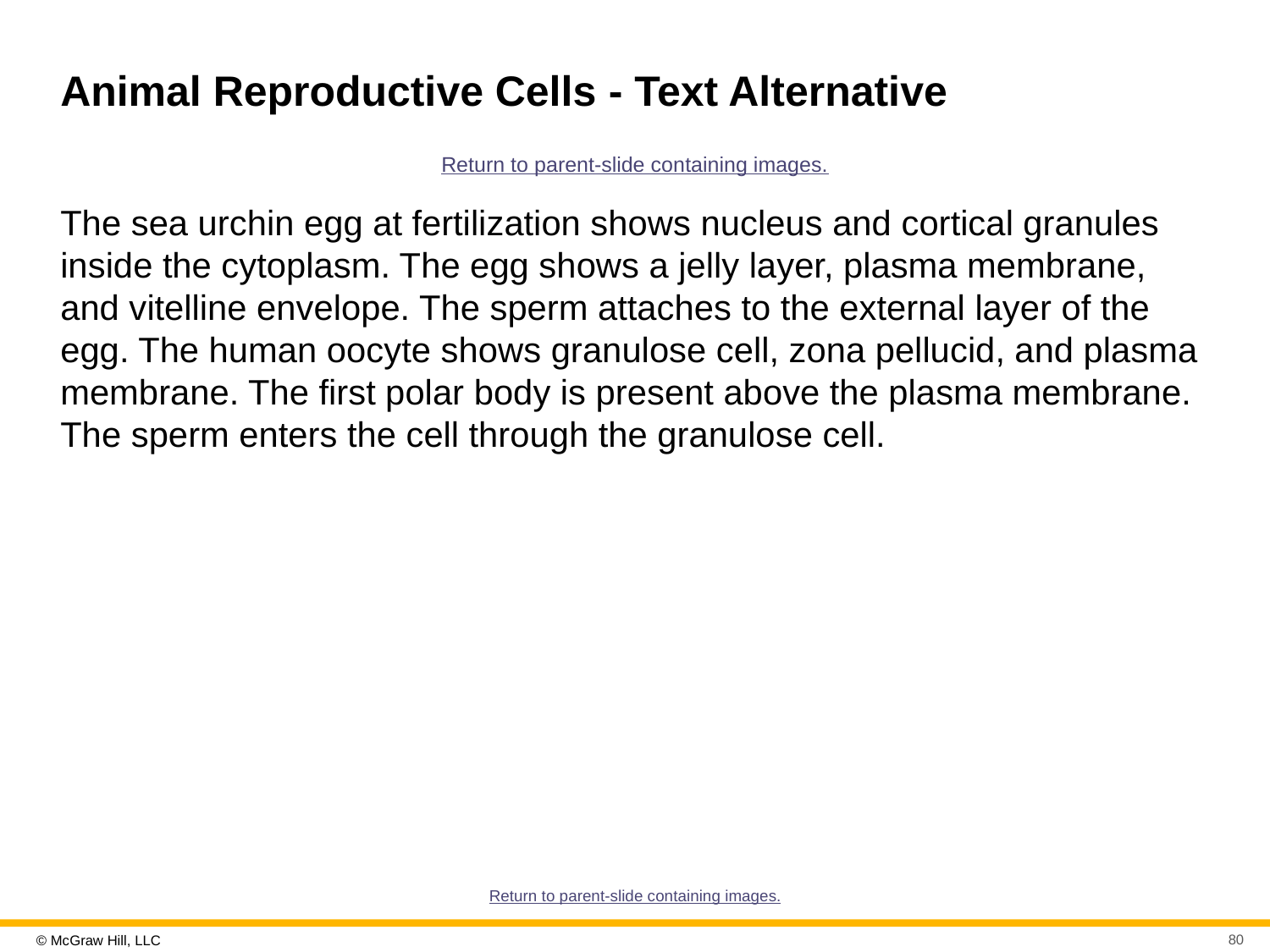

# Animal Reproductive Cells - Text Alternative
Return to parent-slide containing images.
The sea urchin egg at fertilization shows nucleus and cortical granules inside the cytoplasm. The egg shows a jelly layer, plasma membrane, and vitelline envelope. The sperm attaches to the external layer of the egg. The human oocyte shows granulose cell, zona pellucid, and plasma membrane. The first polar body is present above the plasma membrane. The sperm enters the cell through the granulose cell.
Return to parent-slide containing images.
80